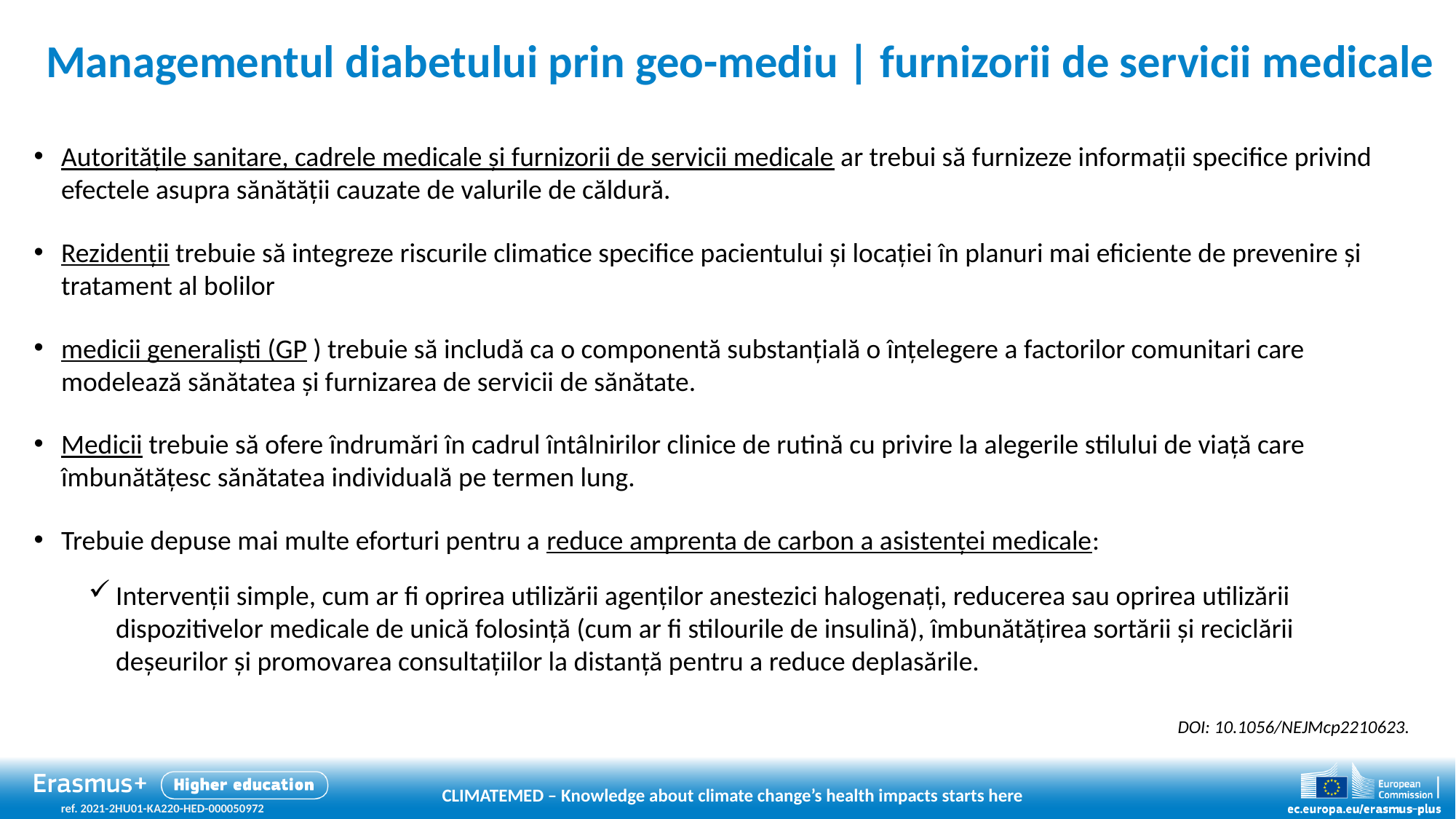

# Managementul diabetului prin geo-mediu | furnizorii de servicii medicale

Autoritățile sanitare, cadrele medicale și furnizorii de servicii medicale ar trebui să furnizeze informații specifice privind efectele asupra sănătății cauzate de valurile de căldură.
Rezidenții trebuie să integreze riscurile climatice specifice pacientului și locației în planuri mai eficiente de prevenire și tratament al bolilor
medicii generaliști (GP ) trebuie să includă ca o componentă substanțială o înțelegere a factorilor comunitari care modelează sănătatea și furnizarea de servicii de sănătate.
Medicii trebuie să ofere îndrumări în cadrul întâlnirilor clinice de rutină cu privire la alegerile stilului de viață care îmbunătățesc sănătatea individuală pe termen lung.
Trebuie depuse mai multe eforturi pentru a reduce amprenta de carbon a asistenței medicale:
Intervenții simple, cum ar fi oprirea utilizării agenților anestezici halogenați, reducerea sau oprirea utilizării dispozitivelor medicale de unică folosință (cum ar fi stilourile de insulină), îmbunătățirea sortării și reciclării deșeurilor și promovarea consultațiilor la distanță pentru a reduce deplasările.
doi: 10.1056/NEJMcp2210623.